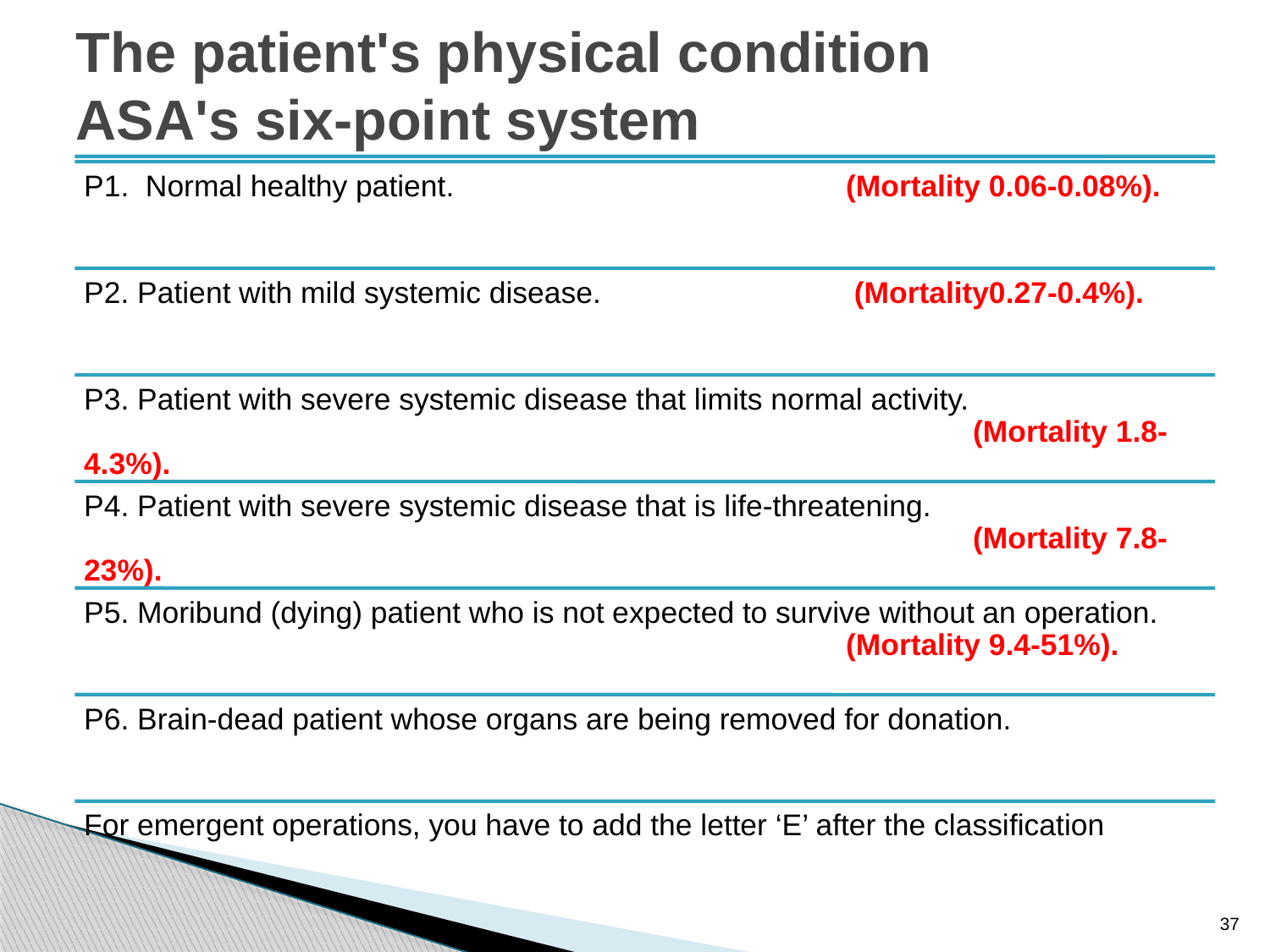

# The patient's physical condition ASA's six-point system

P1.  Normal healthy patient. 				(Mortality 0.06-0.08%).
P2. Patient with mild systemic disease.		 (Mortality0.27-0.4%).
P3. Patient with severe systemic disease that limits normal activity. 								(Mortality 1.8-4.3%).
P4. Patient with severe systemic disease that is life-threatening. 									(Mortality 7.8-23%).
P5. Moribund (dying) patient who is not expected to survive without an operation. 						(Mortality 9.4-51%).
P6. Brain-dead patient whose organs are being removed for donation.
For emergent operations, you have to add the letter ‘E’ after the classification

37